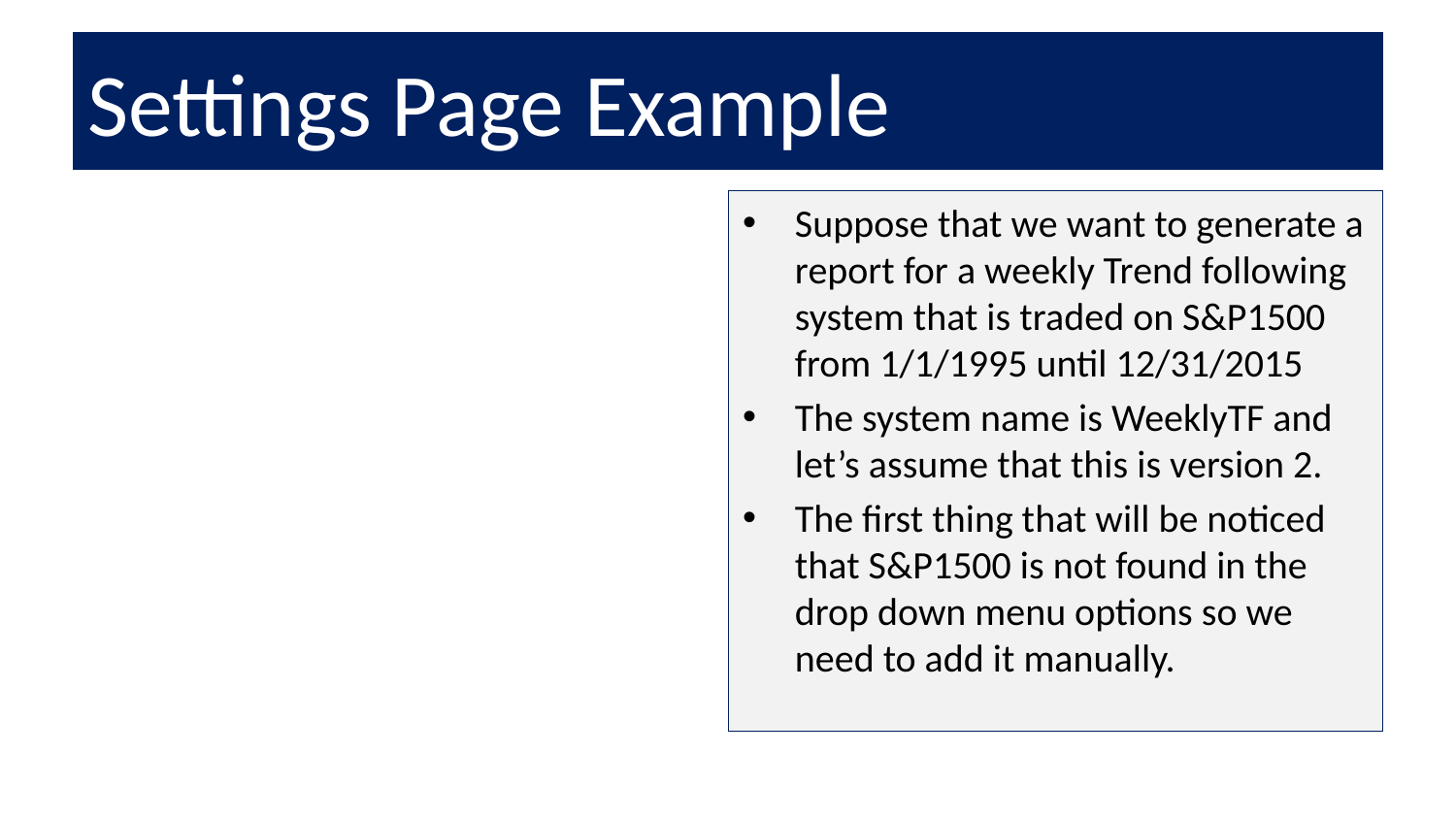

# Settings Page Example
Suppose that we want to generate a report for a weekly Trend following system that is traded on S&P1500 from 1/1/1995 until 12/31/2015
The system name is WeeklyTF and let’s assume that this is version 2.
The first thing that will be noticed that S&P1500 is not found in the drop down menu options so we need to add it manually.